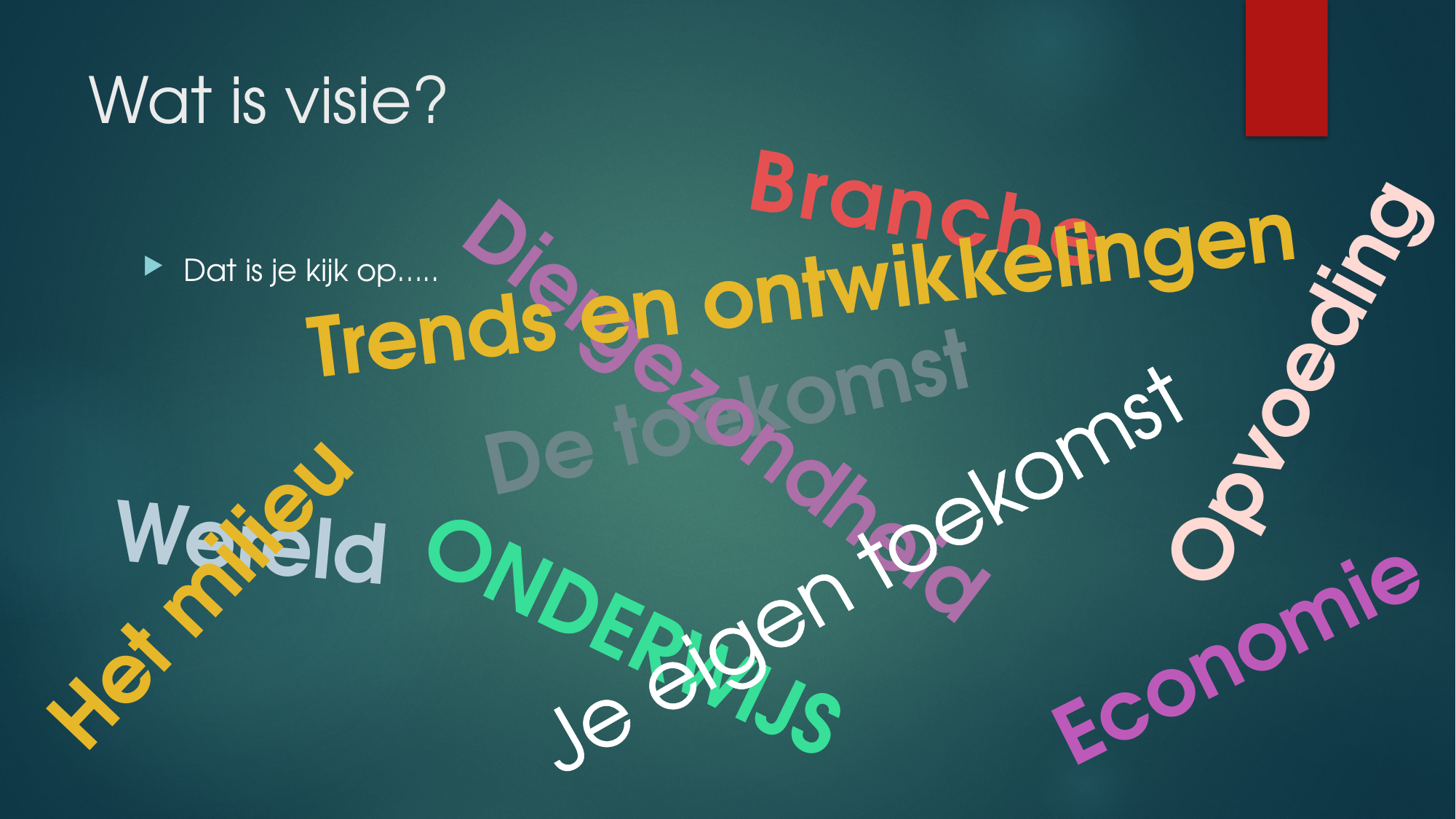

# Wat is visie?
Branche
Trends en ontwikkelingen
Dat is je kijk op…..
Opvoeding
Diergezondheid
De toekomst
Wereld
Je eigen toekomst
Het milieu
Onderwijs
Economie